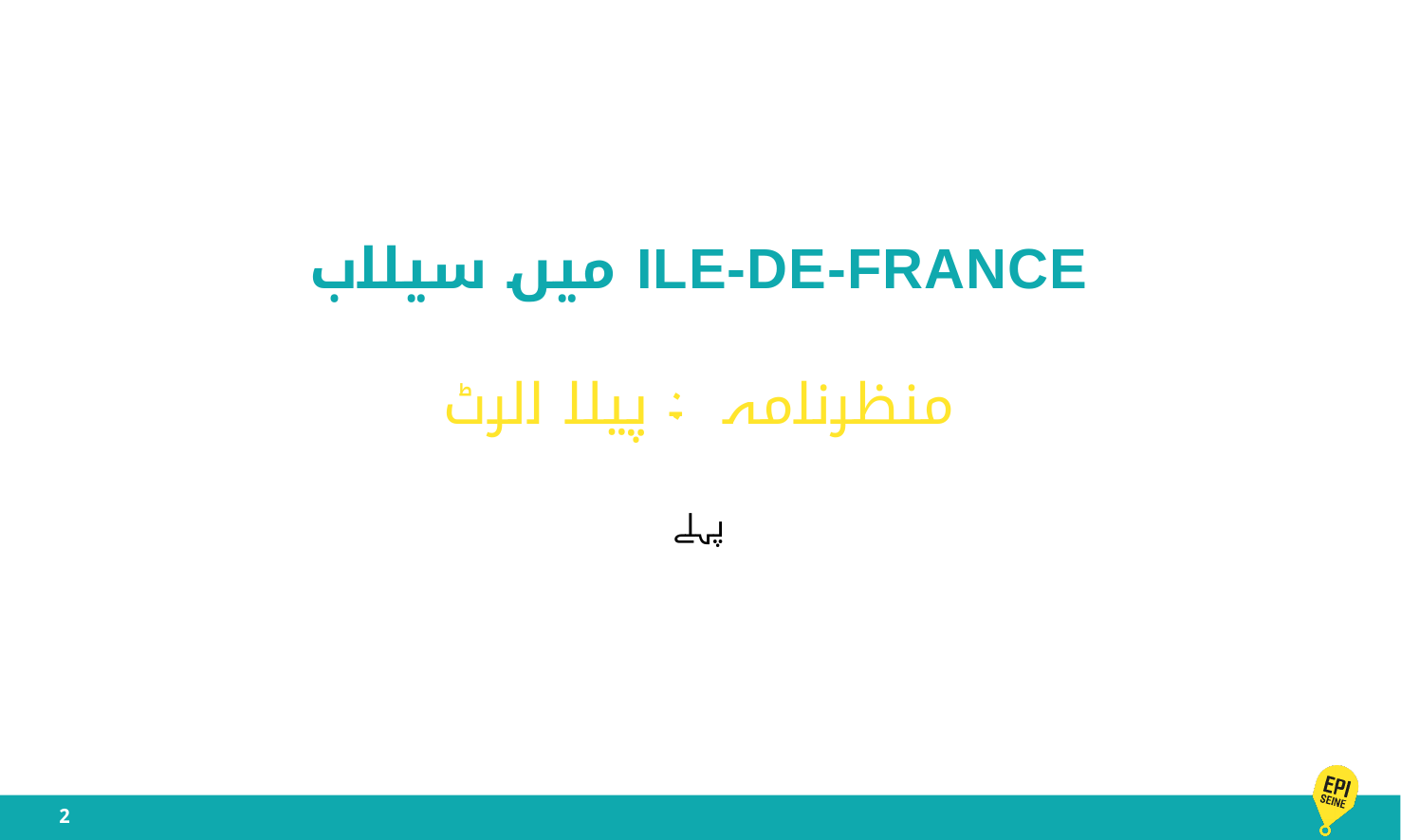

ILE-DE-FRANCE میں سیلاب

منظرنامہ  : پیلا الرٹ
پہلے